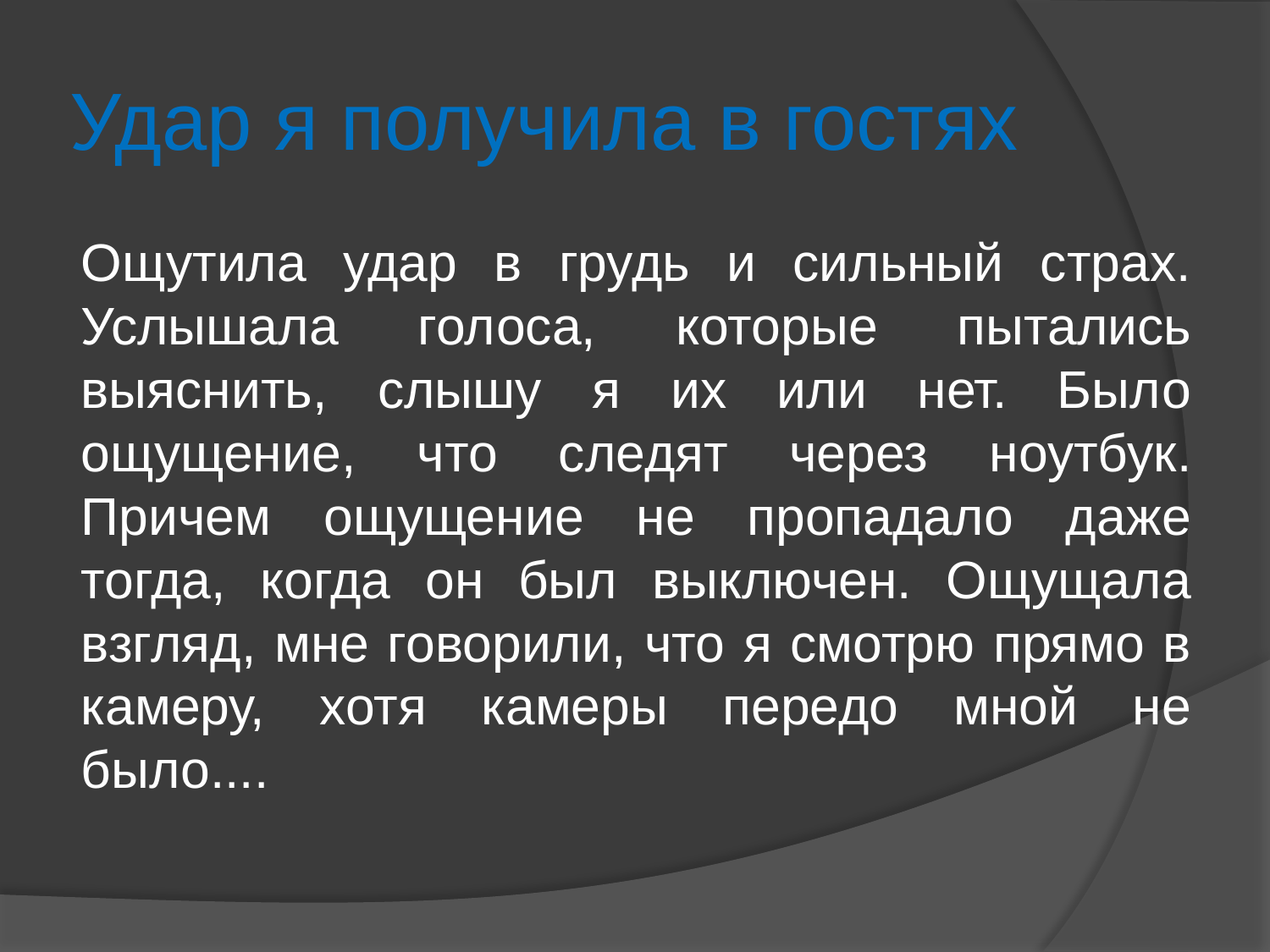

# Удар я получила в гостях
Ощутила удар в грудь и сильный страх. Услышала голоса, которые пытались выяснить, слышу я их или нет. Было ощущение, что следят через ноутбук. Причем ощущение не пропадало даже тогда, когда он был выключен. Ощущала взгляд, мне говорили, что я смотрю прямо в камеру, хотя камеры передо мной не было....